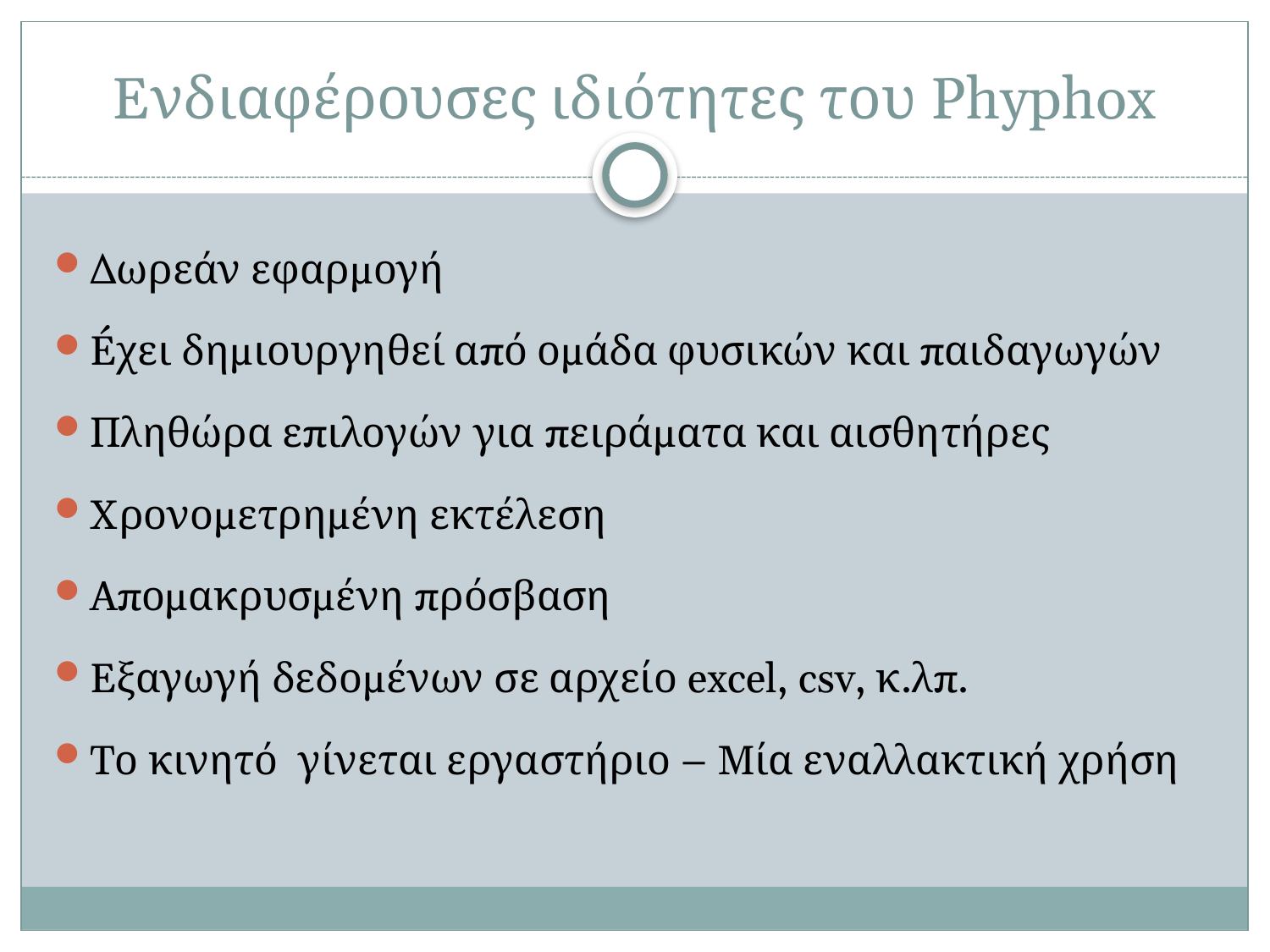

# Ενδιαφέρουσες ιδιότητες του Phyphox
Δωρεάν εφαρμογή
Έχει δημιουργηθεί από ομάδα φυσικών και παιδαγωγών
Πληθώρα επιλογών για πειράματα και αισθητήρες
Χρονομετρημένη εκτέλεση
Απομακρυσμένη πρόσβαση
Εξαγωγή δεδομένων σε αρχείο excel, csv, κ.λπ.
Το κινητό  γίνεται εργαστήριο – Μία εναλλακτική χρήση